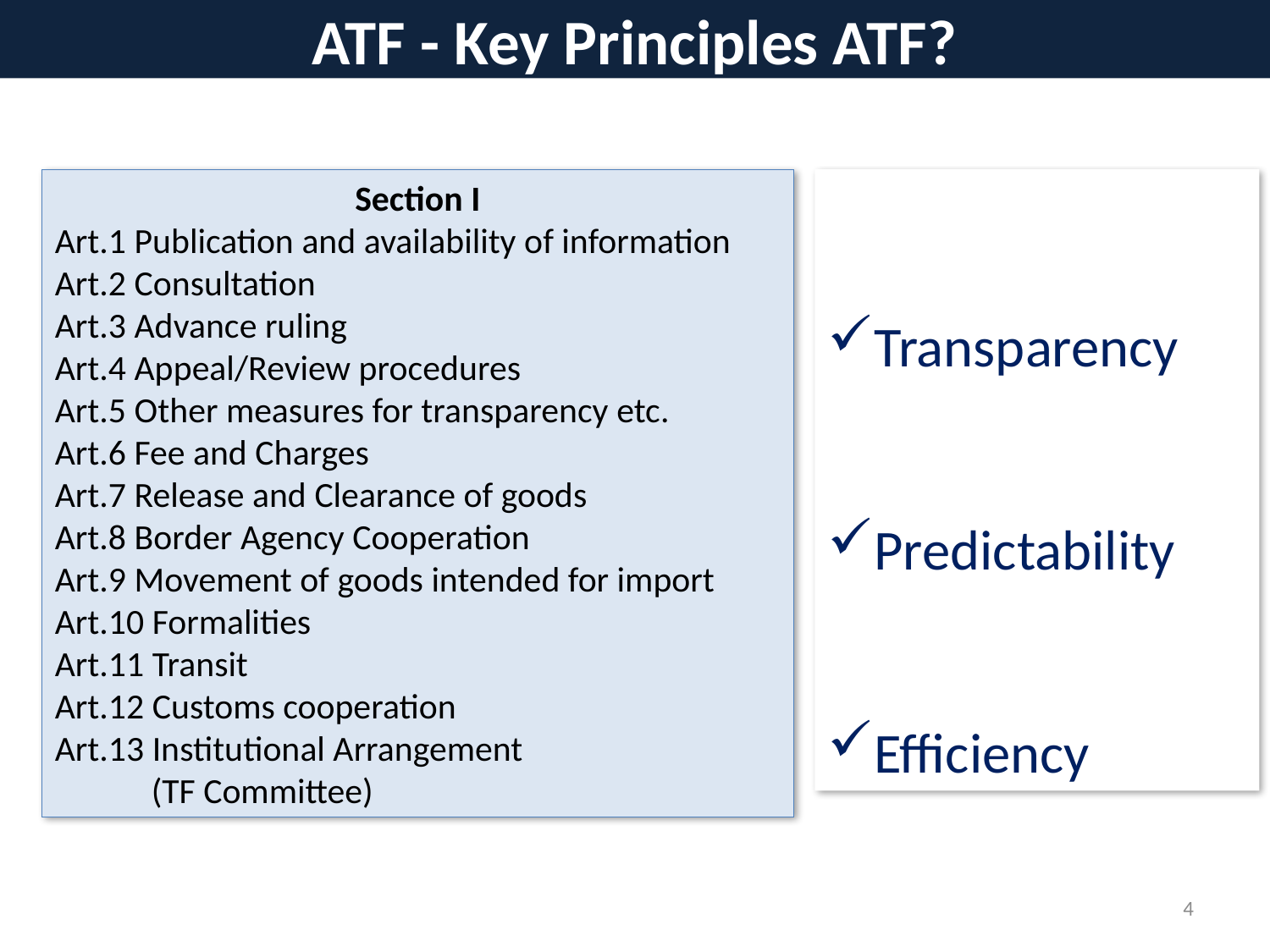

# ATF - Key Principles ATF?
Section I
Art.1 Publication and availability of information
Art.2 Consultation
Art.3 Advance ruling
Art.4 Appeal/Review procedures
Art.5 Other measures for transparency etc.
Art.6 Fee and Charges
Art.7 Release and Clearance of goods
Art.8 Border Agency Cooperation
Art.9 Movement of goods intended for import
Art.10 Formalities
Art.11 Transit
Art.12 Customs cooperation
Art.13 Institutional Arrangement
            (TF Committee)
Transparency
Predictability
Efficiency
4